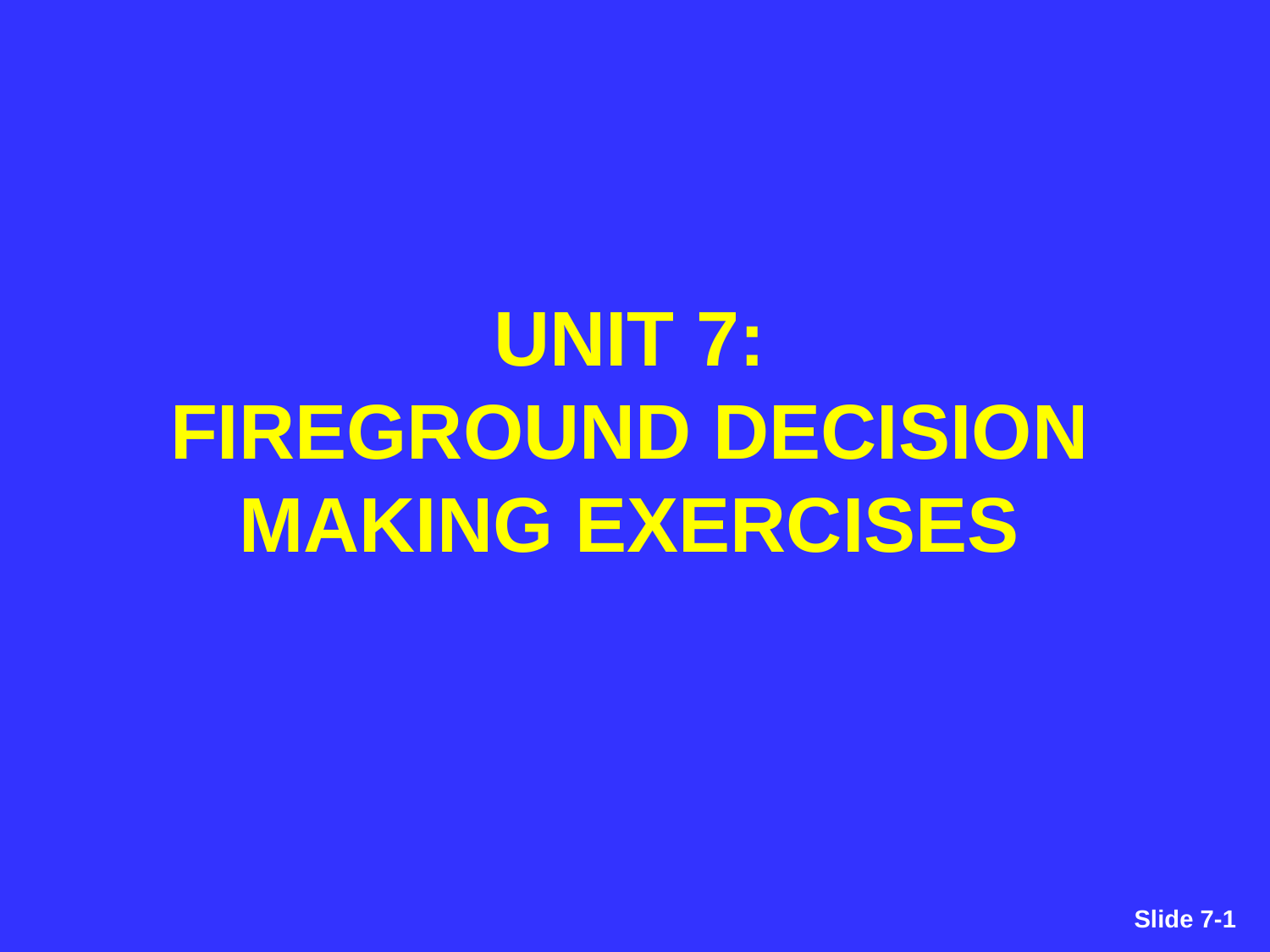

UNIT 7:
FIREGROUND DECISION MAKING EXERCISES
Slide 7-1